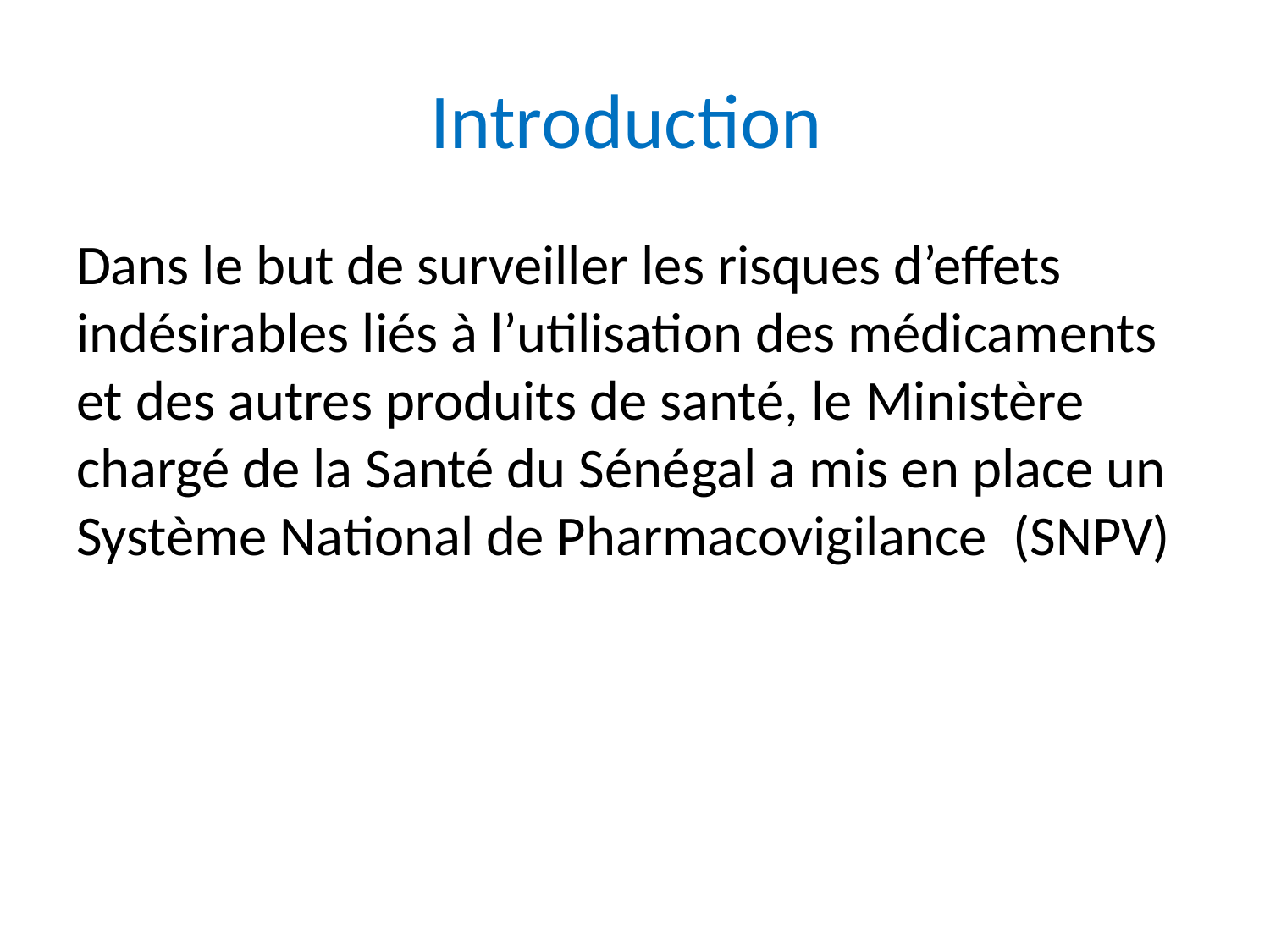

# Introduction
Dans le but de surveiller les risques d’effets indésirables liés à l’utilisation des médicaments et des autres produits de santé, le Ministère chargé de la Santé du Sénégal a mis en place un Système National de Pharmacovigilance  (SNPV)